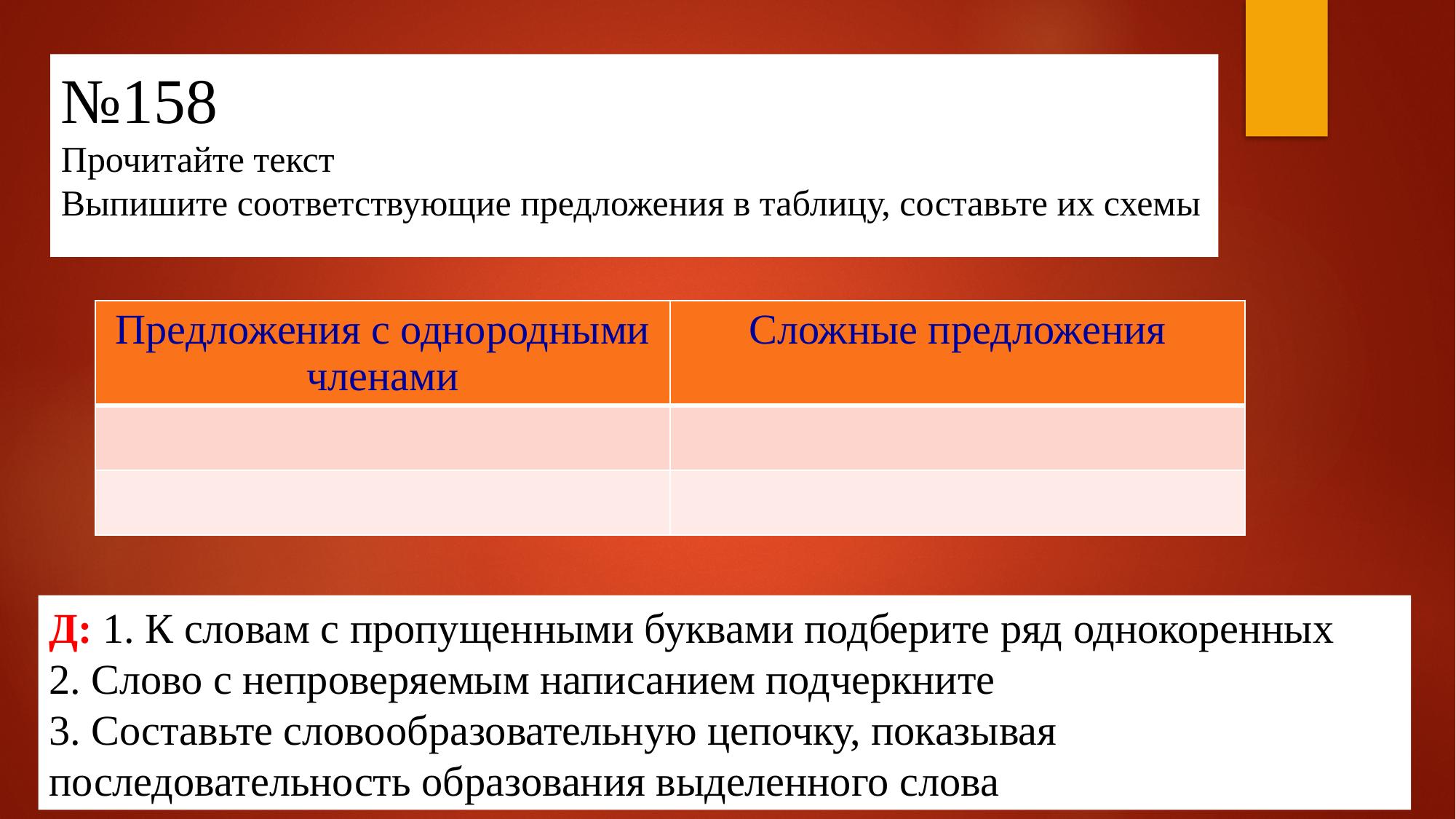

# №158 Прочитайте текст Выпишите соответствующие предложения в таблицу, составьте их схемы
| Предложения с однородными членами | Сложные предложения |
| --- | --- |
|  |  |
|  |  |
Д: 1. К словам с пропущенными буквами подберите ряд однокоренных
2. Слово с непроверяемым написанием подчеркните
3. Составьте словообразовательную цепочку, показывая последовательность образования выделенного слова